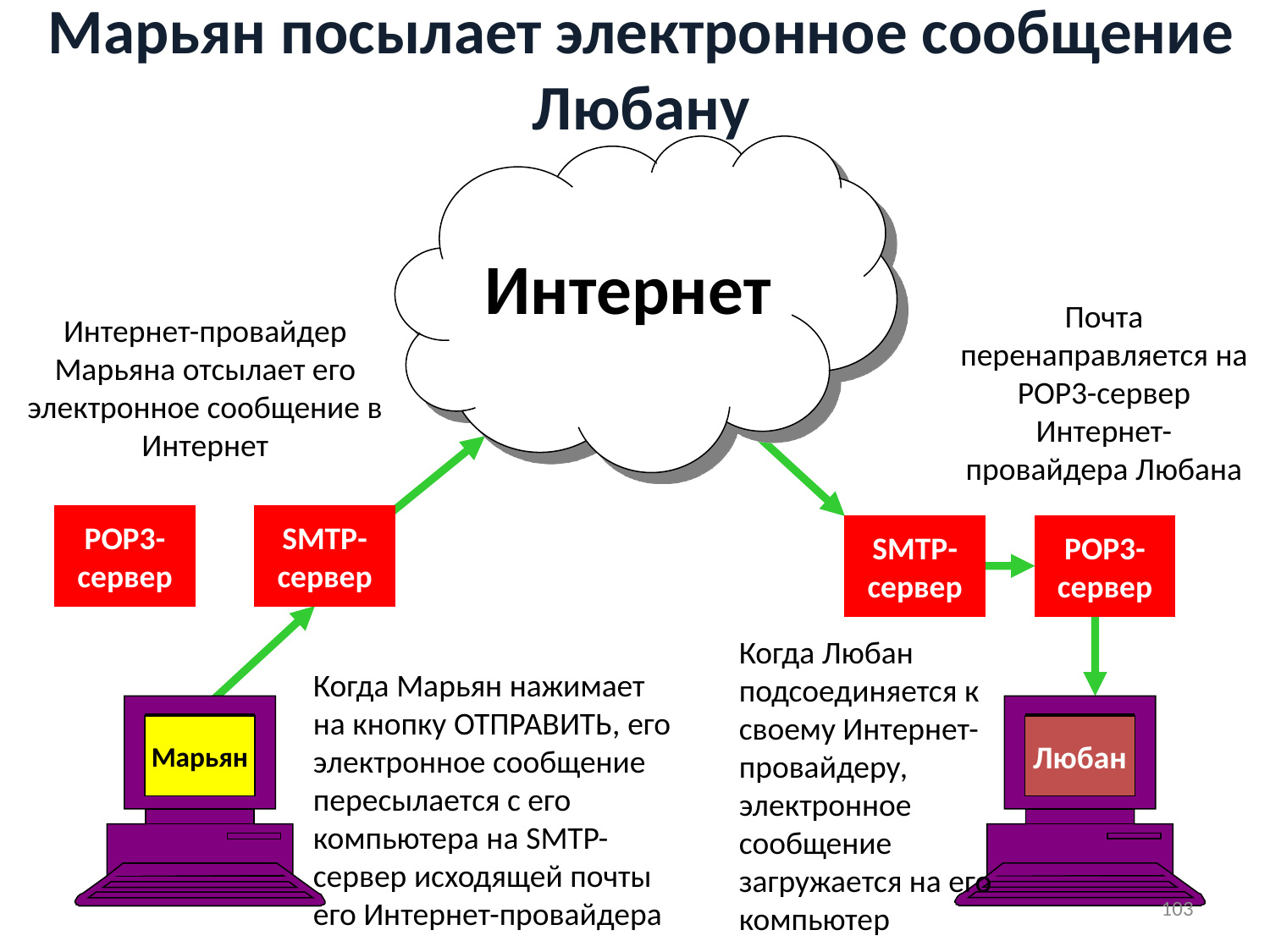

Марьян посылает электронное сообщение Любану

Интернет
Почта перенаправляется на POP3-сервер Интернет-провайдера Любана
Интернет-провайдер Марьяна отсылает его электронное сообщение в Интернет

POP3-
сервер
SMTP-
сервер
SMTP-
сервер
POP3-
сервер

Когда Любан подсоединяется к своему Интернет-провайдеру, электронное сообщение загружается на его компьютер
Когда Марьян нажимает на кнопку ОТПРАВИТЬ, его электронное сообщение пересылается с его компьютера на SMTP-сервер исходящей почты его Интернет-провайдера

Марьян
Любан
103